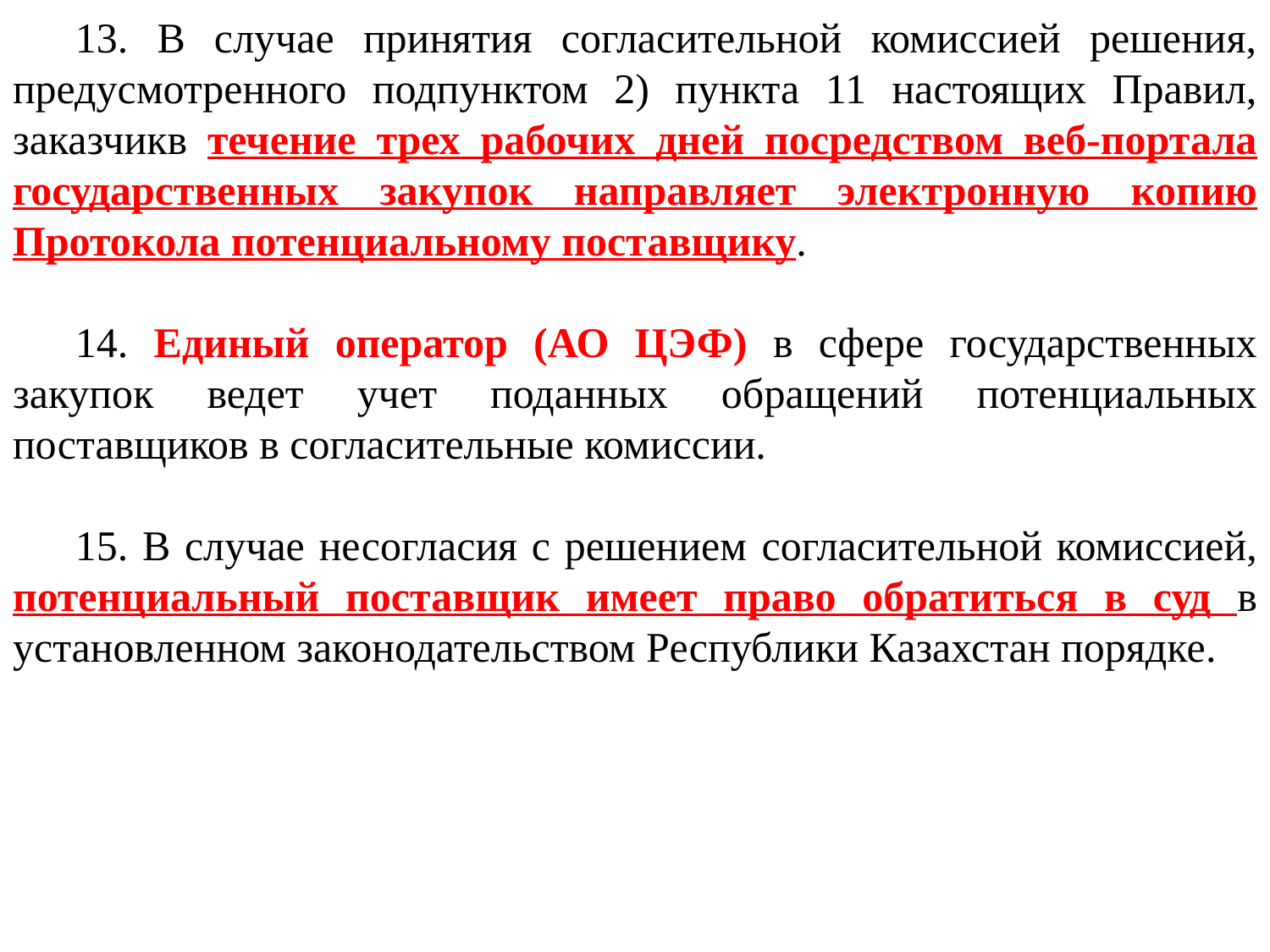

13. В случае принятия согласительной комиссией решения, предусмотренного подпунктом 2) пункта 11 настоящих Правил, заказчикв течение трех рабочих дней посредством веб-портала государственных закупок направляет электронную копию Протокола потенциальному поставщику.

14. Единый оператор (АО ЦЭФ) в сфере государственных закупок ведет учет поданных обращений потенциальных поставщиков в согласительные комиссии.

15. В случае несогласия с решением согласительной комиссией, потенциальный поставщик имеет право обратиться в суд в установленном законодательством Республики Казахстан порядке.